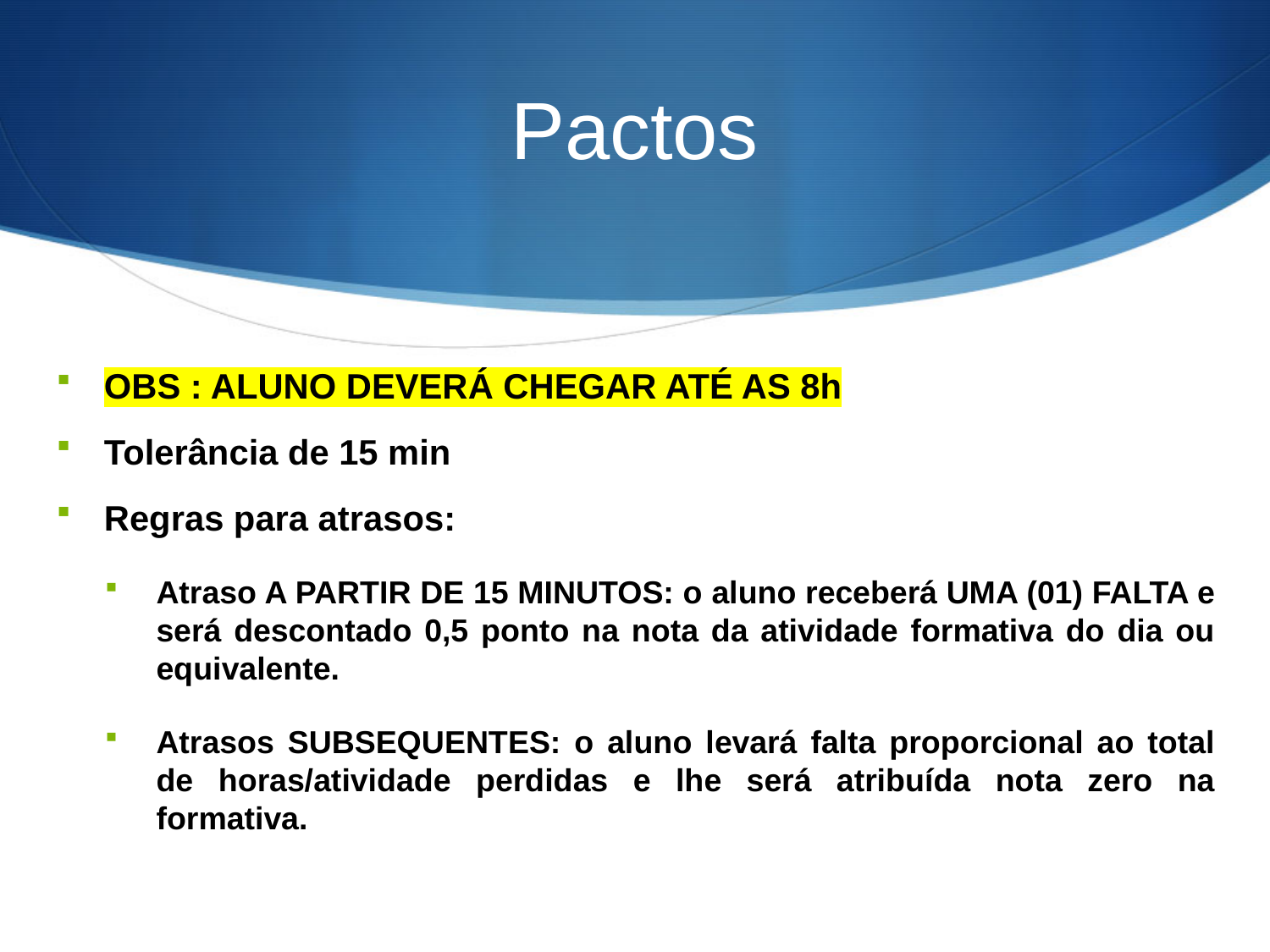

# Pactos
OBS : ALUNO DEVERÁ CHEGAR ATÉ AS 8h
Tolerância de 15 min
Regras para atrasos:
Atraso A PARTIR DE 15 MINUTOS: o aluno receberá UMA (01) FALTA e será descontado 0,5 ponto na nota da atividade formativa do dia ou equivalente.
Atrasos SUBSEQUENTES: o aluno levará falta proporcional ao total de horas/atividade perdidas e lhe será atribuída nota zero na formativa.